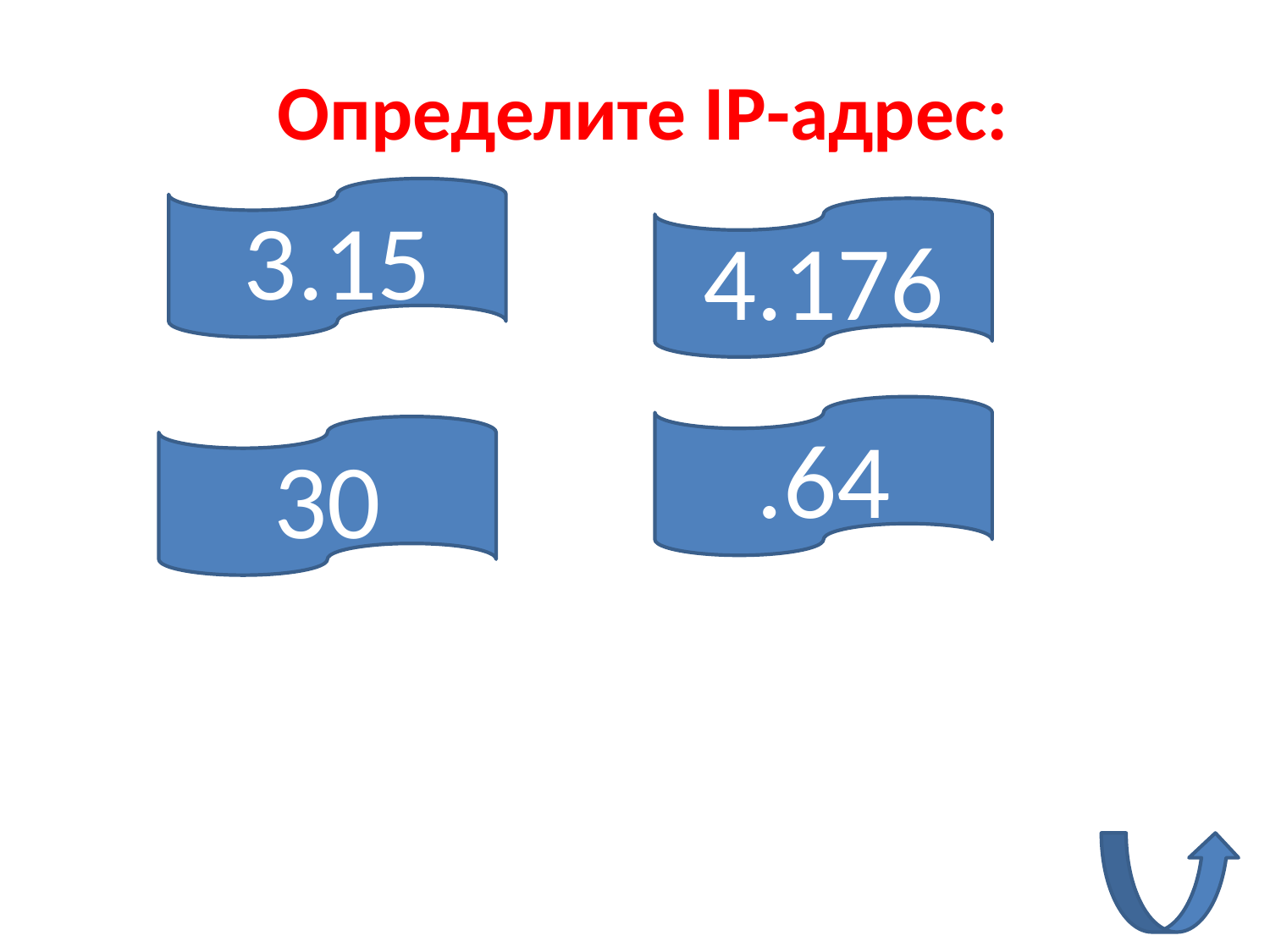

# Определите IP-адрес:
3.15
4.176
.64
30